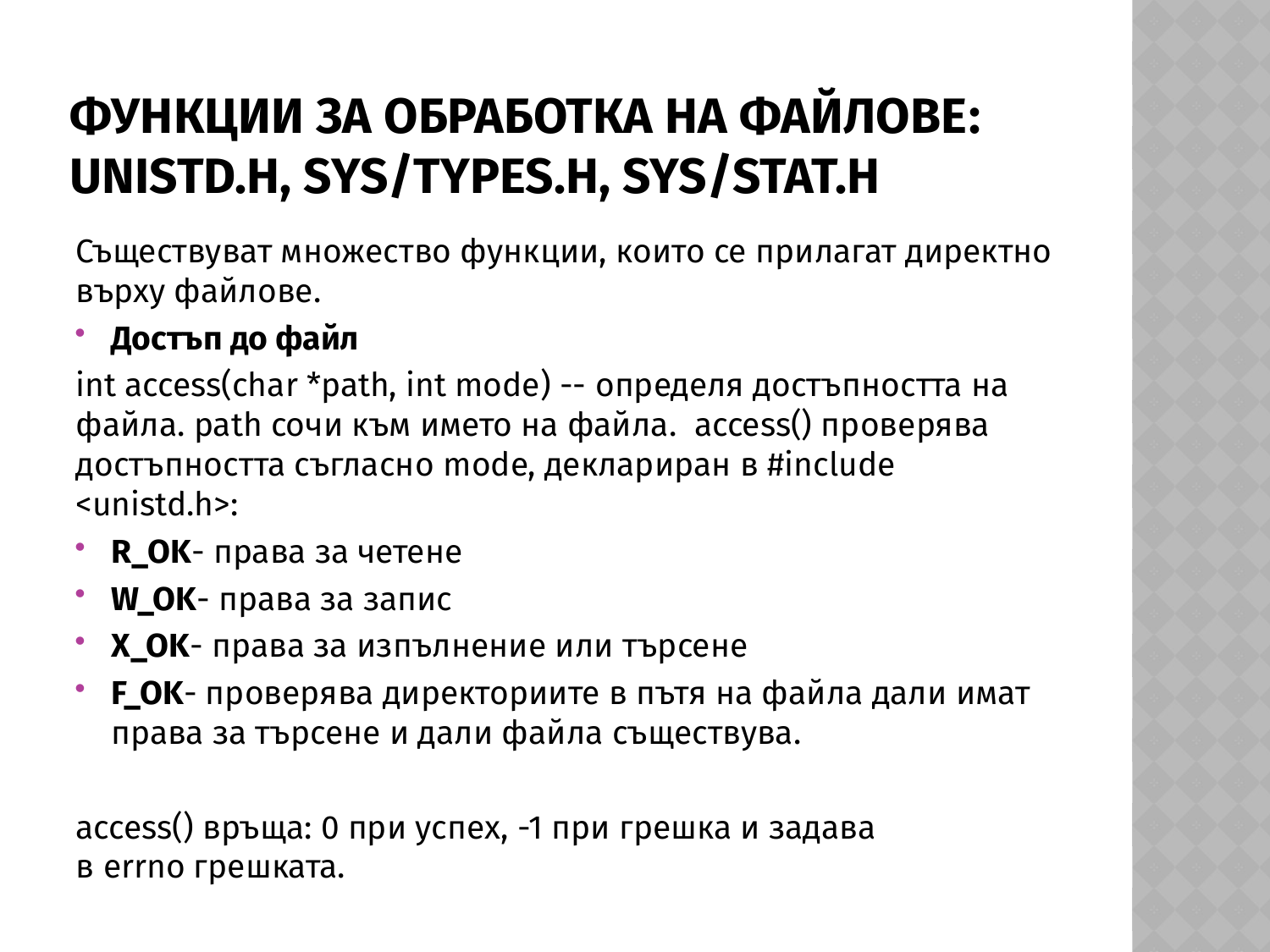

# Функции за обработка на файлове: unistd.h, sys/types.h, sys/stat.h
Съществуват множество функции, които се прилагат директно върху файлове.
Достъп до файл
int access(char *path, int mode) -- определя достъпността на файла. path сочи към името на файла.  access() проверява достъпността съгласно mode, деклариран в #include <unistd.h>:
R_OK- права за четене
W_OK- права за запис
X_OK- права за изпълнение или търсене
F_OK- проверява директориите в пътя на файла дали имат права за търсене и дали файла съществува.

access() връща: 0 при успех, -1 при грешка и задава в errno грешката.